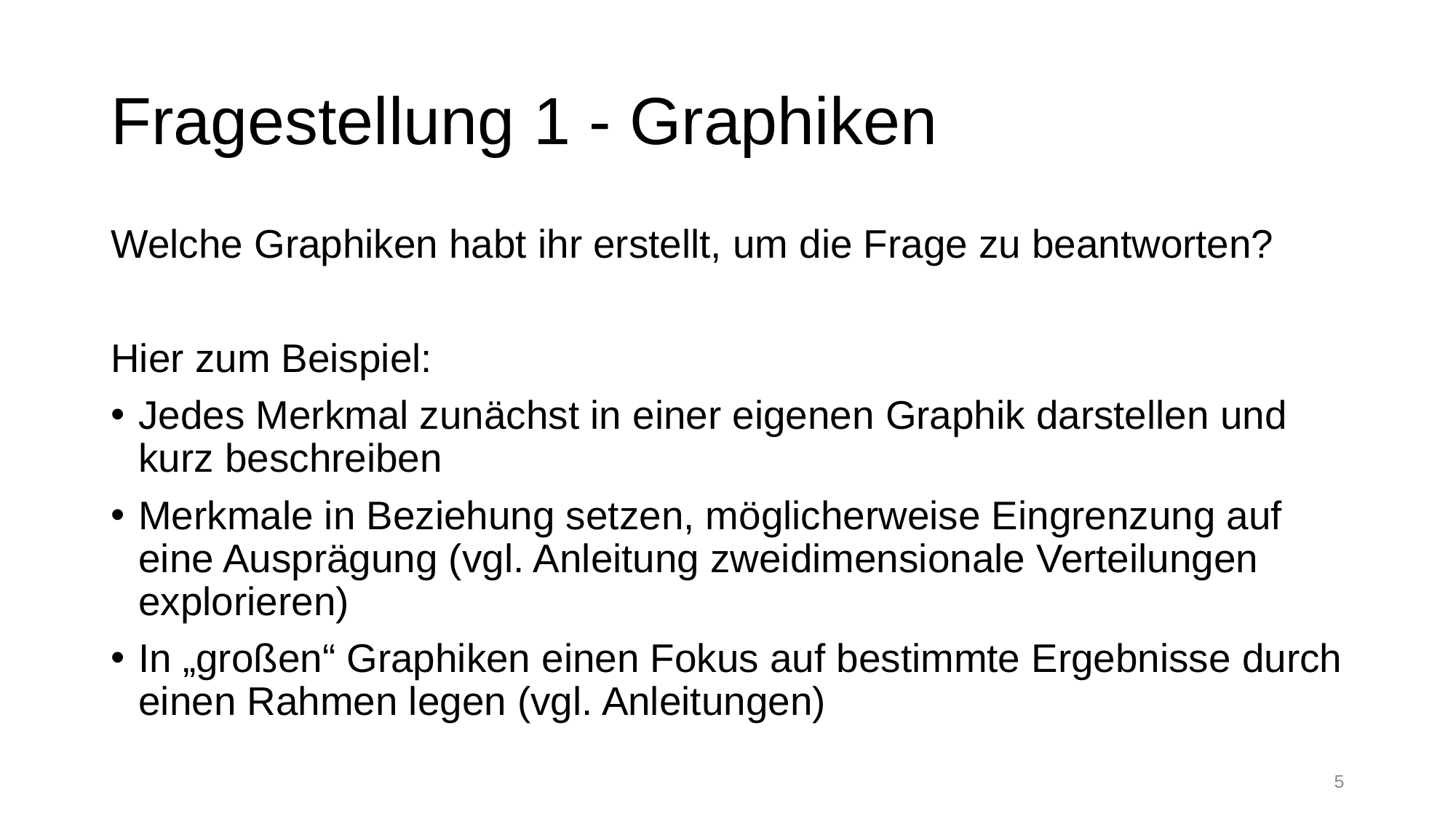

# Fragestellung 1 - Graphiken
Welche Graphiken habt ihr erstellt, um die Frage zu beantworten?

Hier zum Beispiel:
Jedes Merkmal zunächst in einer eigenen Graphik darstellen und kurz beschreiben
Merkmale in Beziehung setzen, möglicherweise Eingrenzung auf eine Ausprägung (vgl. Anleitung zweidimensionale Verteilungen explorieren)
In „großen“ Graphiken einen Fokus auf bestimmte Ergebnisse durch einen Rahmen legen (vgl. Anleitungen)

5